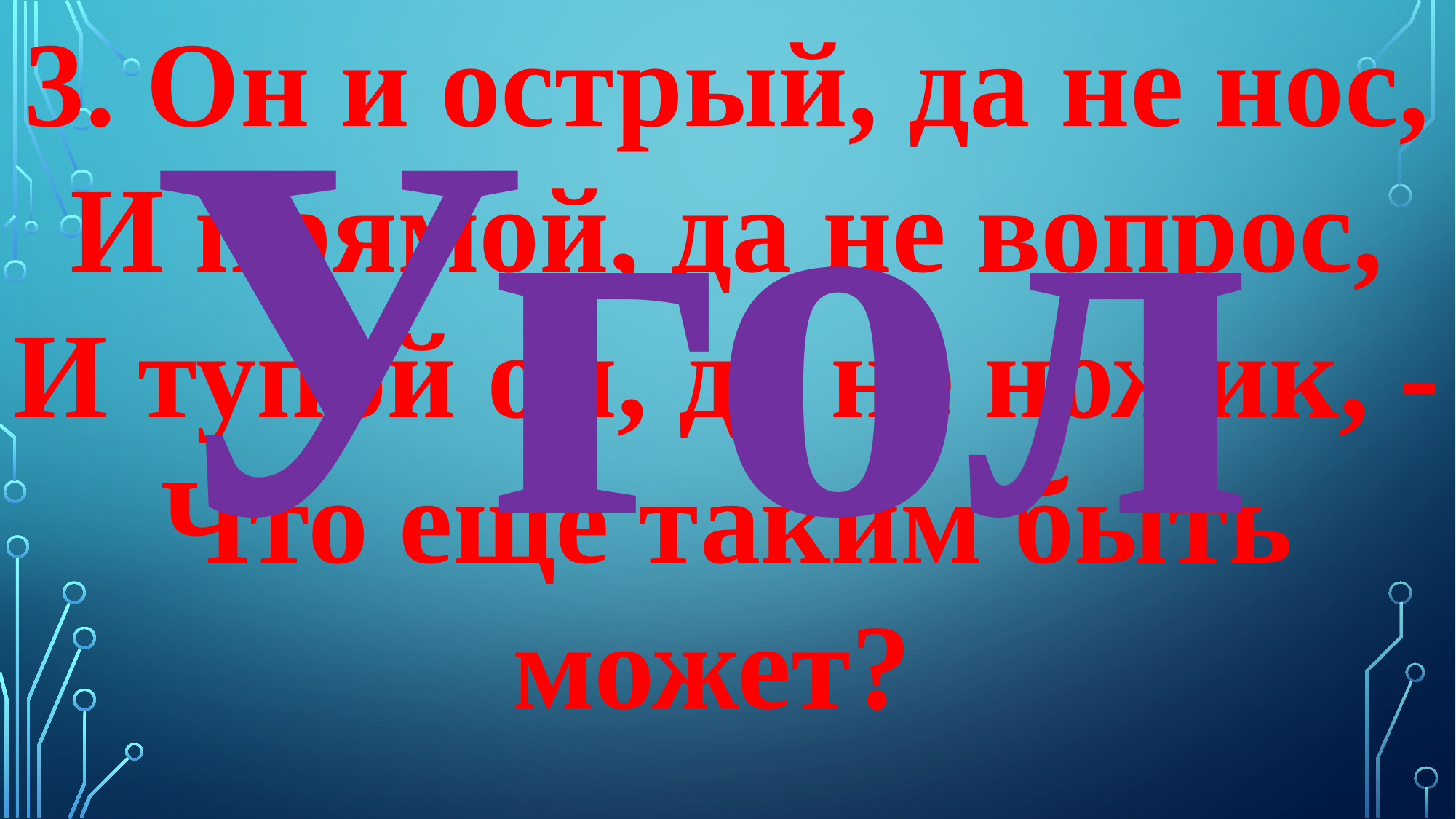

Угол
3. Он и острый, да не нос, И прямой, да не вопрос, И тупой он, да не ножик, - Что еще таким быть может?